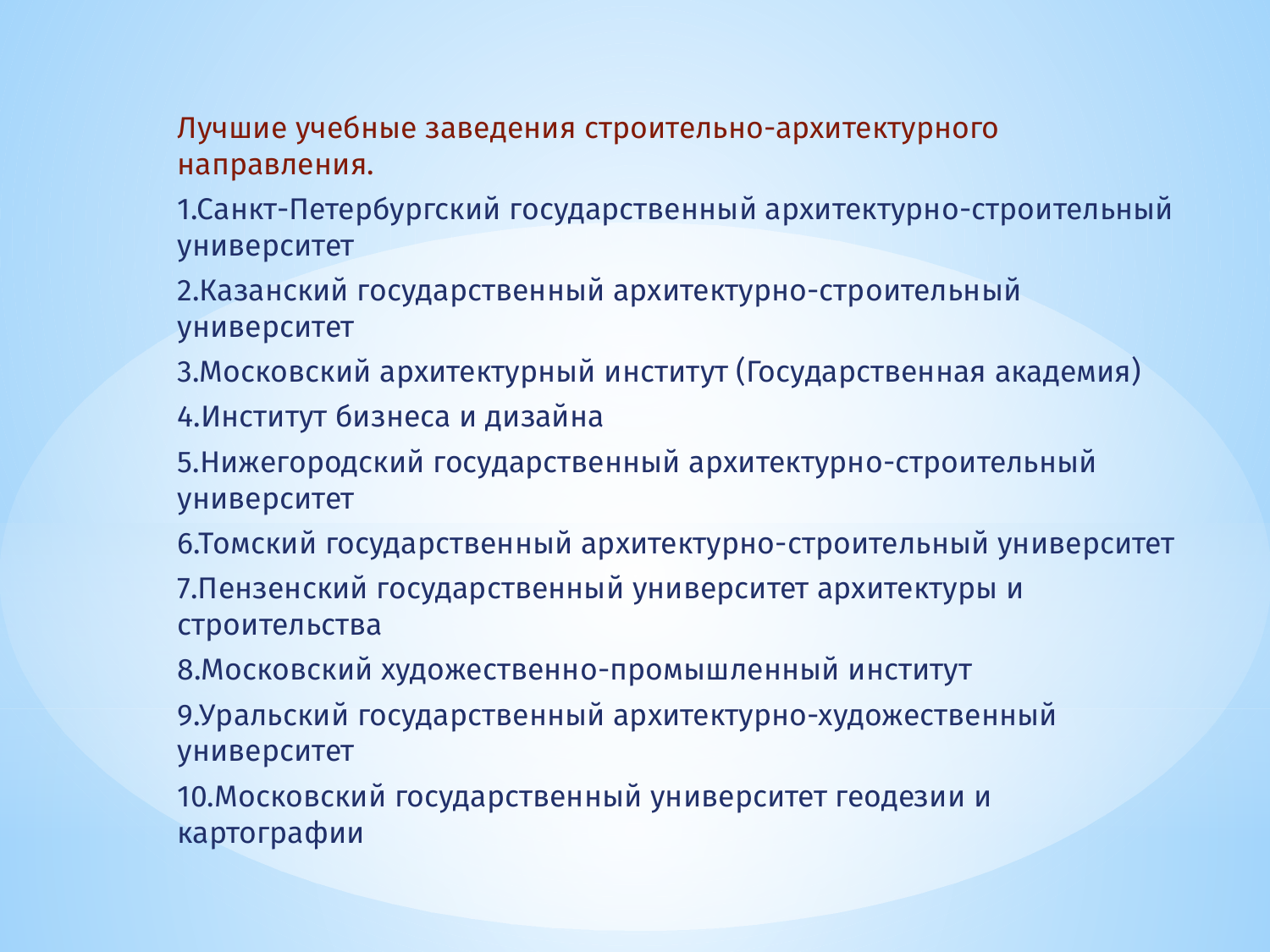

Лучшие учебные заведения строительно-архитектурного направления.
1.Санкт-Петербургский государственный архитектурно-строительный университет
2.Казанский государственный архитектурно-строительный университет
3.Московский архитектурный институт (Государственная академия)
4.Институт бизнеса и дизайна
5.Нижегородский государственный архитектурно-строительный университет
6.Томский государственный архитектурно-строительный университет
7.Пензенский государственный университет архитектуры и строительства
8.Московский художественно-промышленный институт
9.Уральский государственный архитектурно-художественный университет
10.Московский государственный университет геодезии и картографии

#